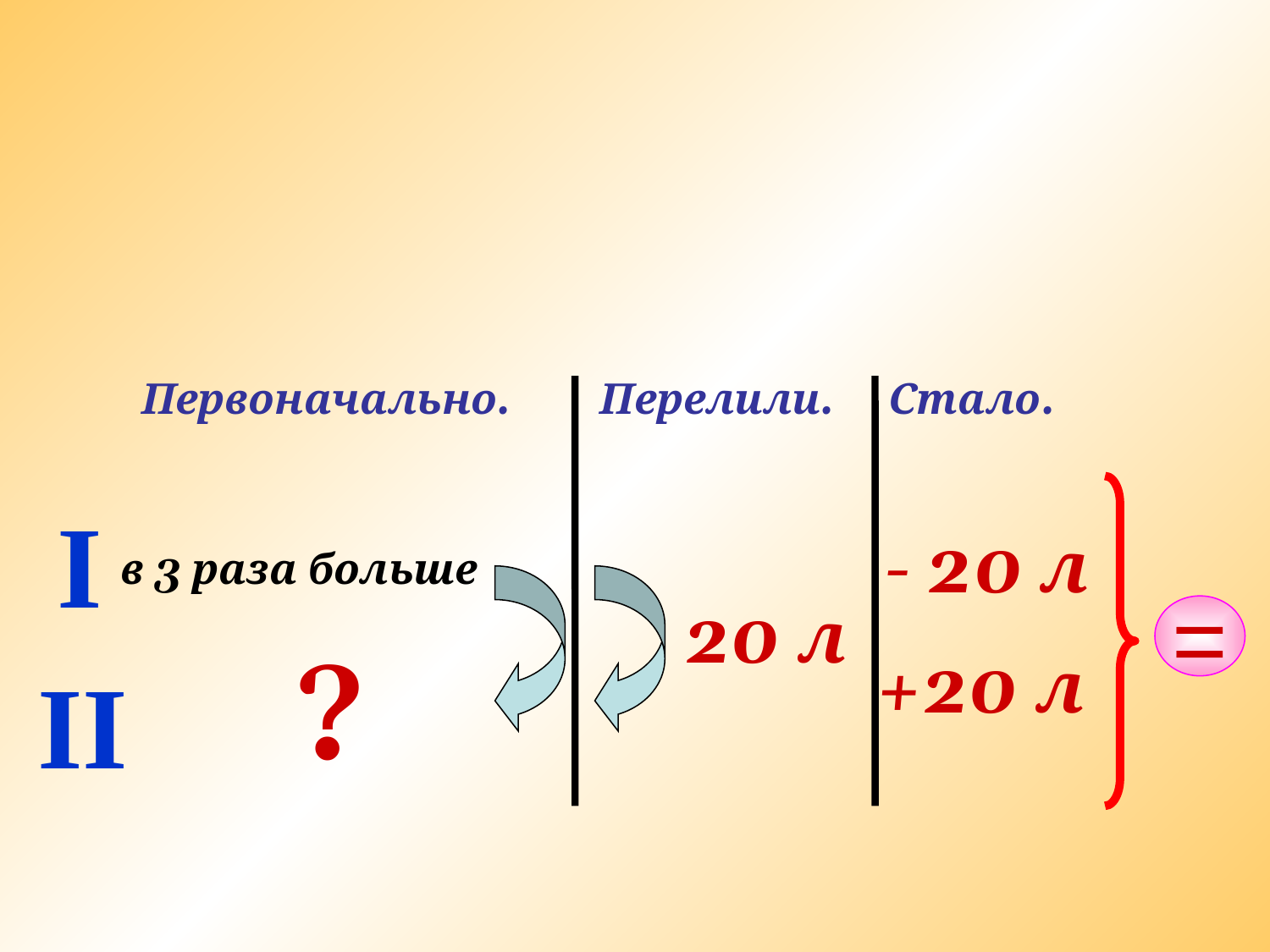

Первоначально.
Перелили.
Стало.

I
 - 20 л
в 3 раза больше

20 л
=
?
 +20 л
II